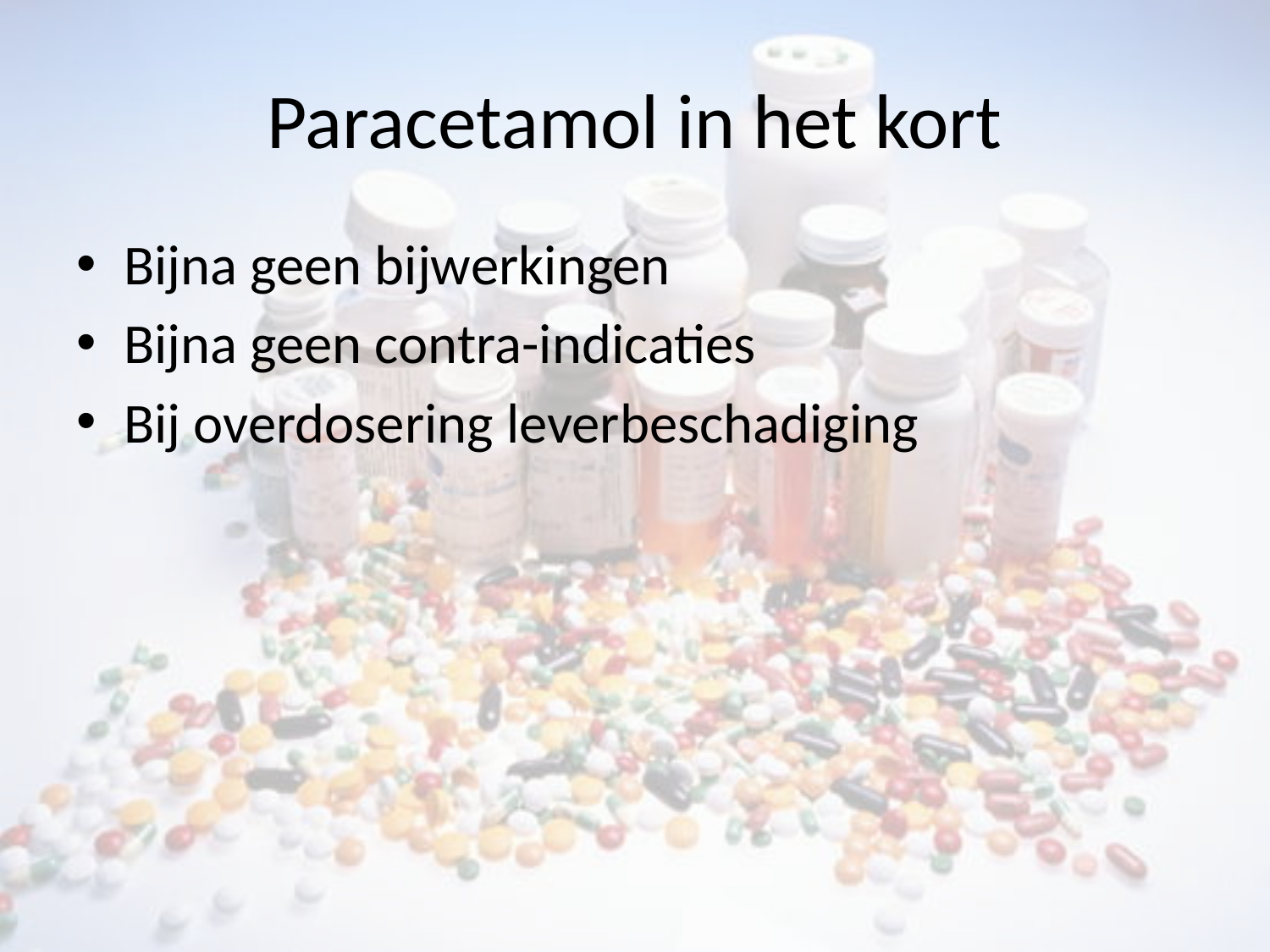

# Paracetamol in het kort
Bijna geen bijwerkingen
Bijna geen contra-indicaties
Bij overdosering leverbeschadiging